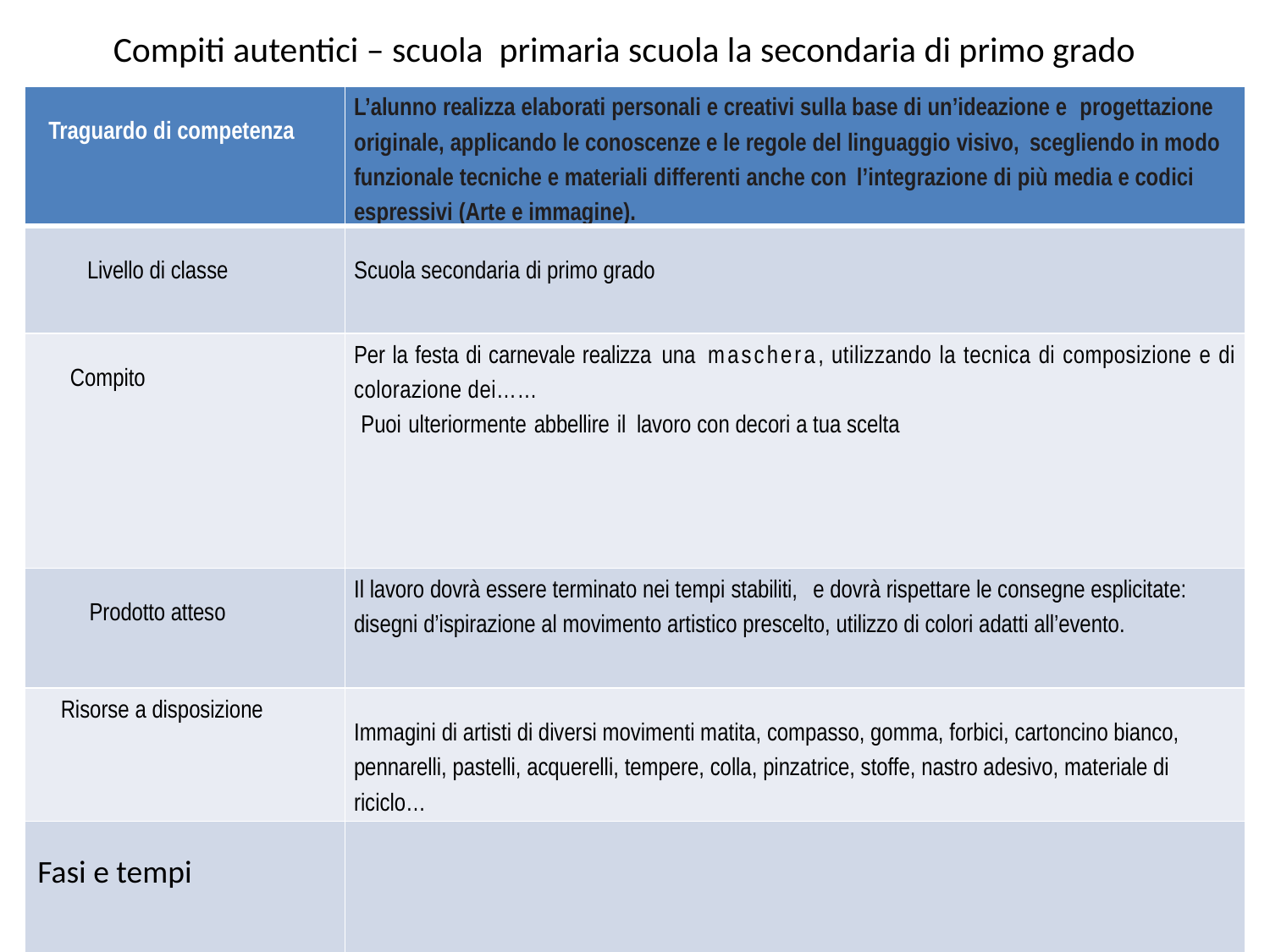

# Compiti autentici – scuola  primaria scuola la secondaria di primo grado
| Traguardo di competenza | L’alunno realizza elaborati personali e creativi sulla base di un’ideazione e progettazione originale, applicando le conoscenze e le regole del linguaggio visivo, scegliendo in modo funzionale tecniche e materiali differenti anche con l’integrazione di più media e codici espressivi (Arte e immagine). |
| --- | --- |
| Livello di classe | Scuola secondaria di primo grado |
| Compito | Per la festa di carnevale realizza una maschera, utilizzando la tecnica di composizione e di colorazione dei…… Puoi ulteriormente abbellire il lavoro con decori a tua scelta |
| Prodotto atteso | Il lavoro dovrà essere terminato nei tempi stabiliti, e dovrà rispettare le consegne esplicitate: disegni d’ispirazione al movimento artistico prescelto, utilizzo di colori adatti all’evento. |
| Risorse a disposizione | Immagini di artisti di diversi movimenti matita, compasso, gomma, forbici, cartoncino bianco, pennarelli, pastelli, acquerelli, tempere, colla, pinzatrice, stoffe, nastro adesivo, materiale di riciclo… |
| Fasi e tempi |  |